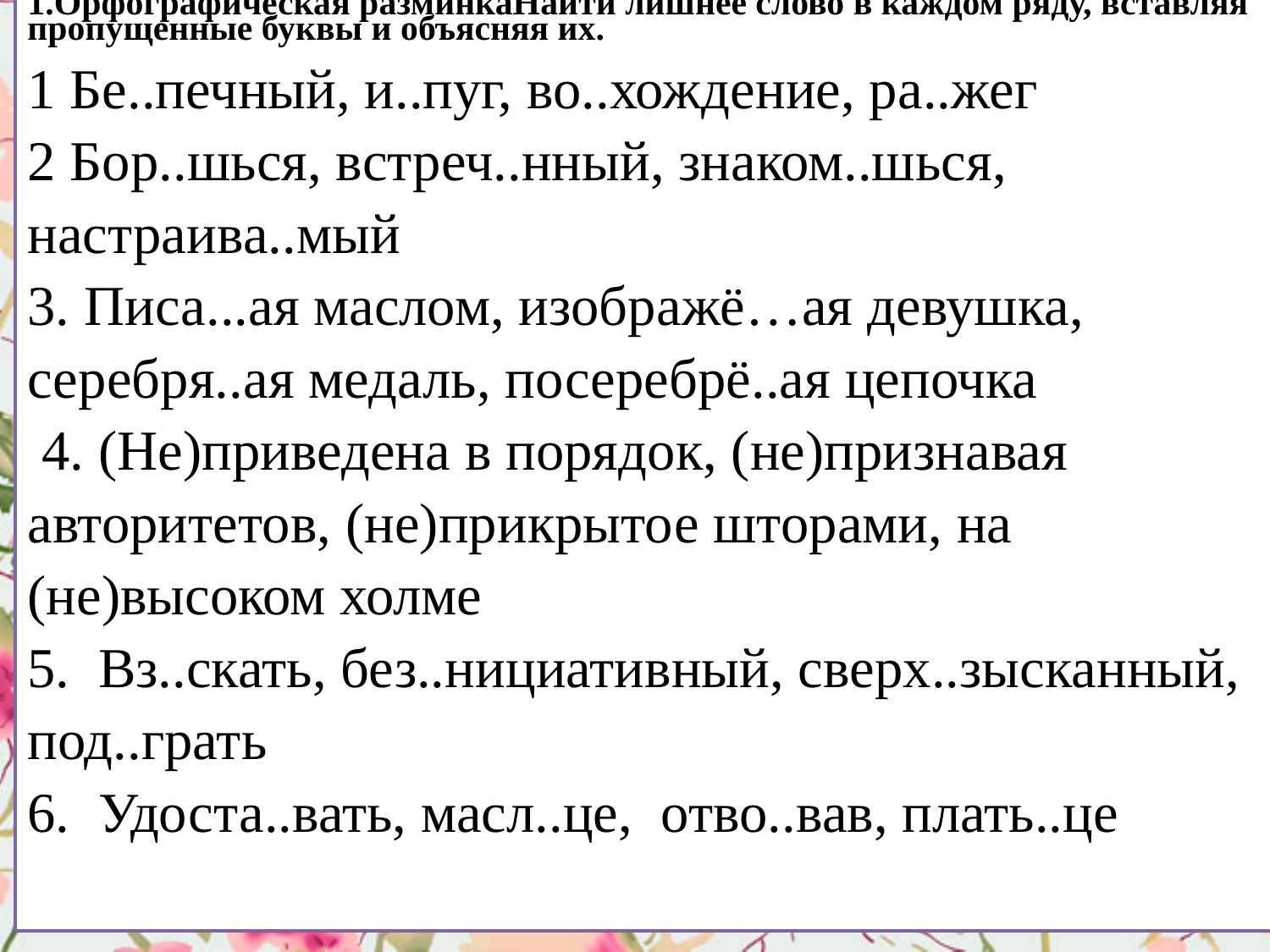

1.Орфографическая разминкаНайти лишнее слово в каждом ряду, вставляя пропущенные буквы и объясняя их.
1 Бе..печный, и..пуг, во..хождение, ра..жег
2 Бор..шься, встреч..нный, знаком..шься, настраива..мый
3. Писа...ая маслом, изображё…ая девушка, серебря..ая медаль, посеребрё..ая цепочка
 4. (Не)приведена в порядок, (не)признавая авторитетов, (не)прикрытое шторами, на (не)высоком холме
5.  Вз..скать, без..нициативный, сверх..зысканный, под..грать
6.  Удоста..вать, масл..це,  отво..вав, плать..це